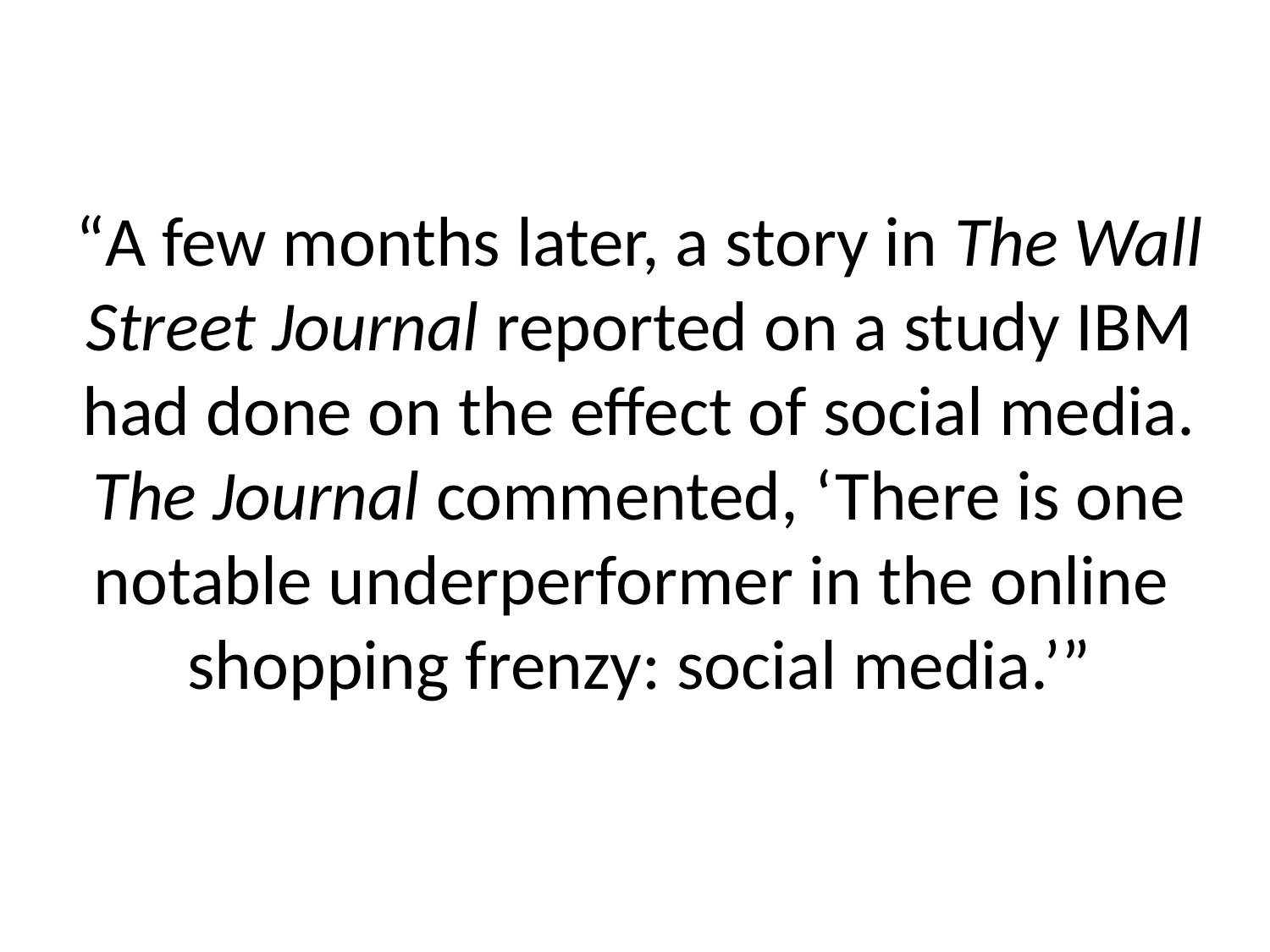

“A few months later, a story in The Wall Street Journal reported on a study IBM had done on the effect of social media. The Journal commented, ‘There is one notable underperformer in the online
shopping frenzy: social media.’”